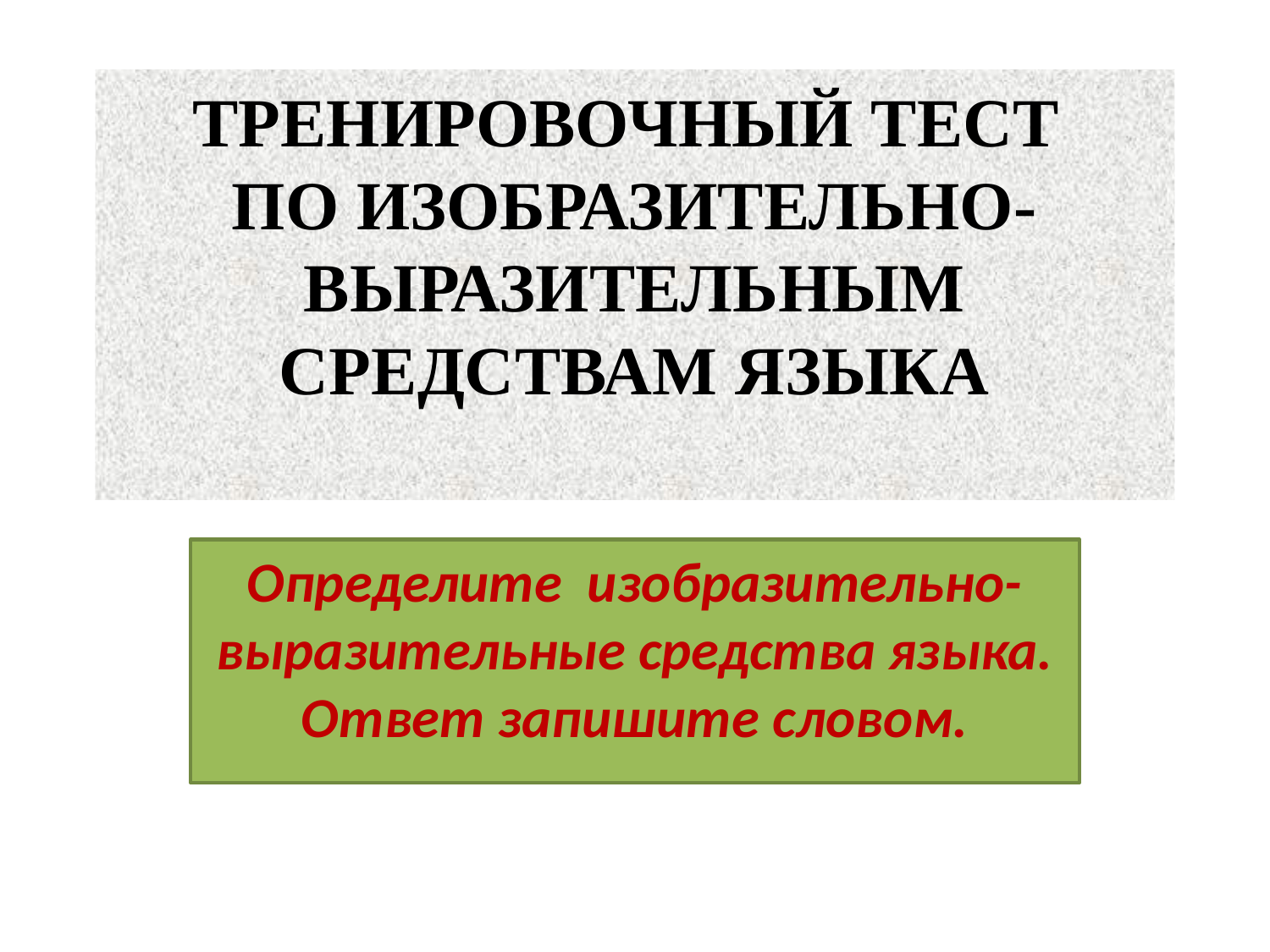

# Тренировочный тест по изобразительно-выразительным средствам языка
Определите  изобразительно-выразительные средства языка. Ответ запишите словом.